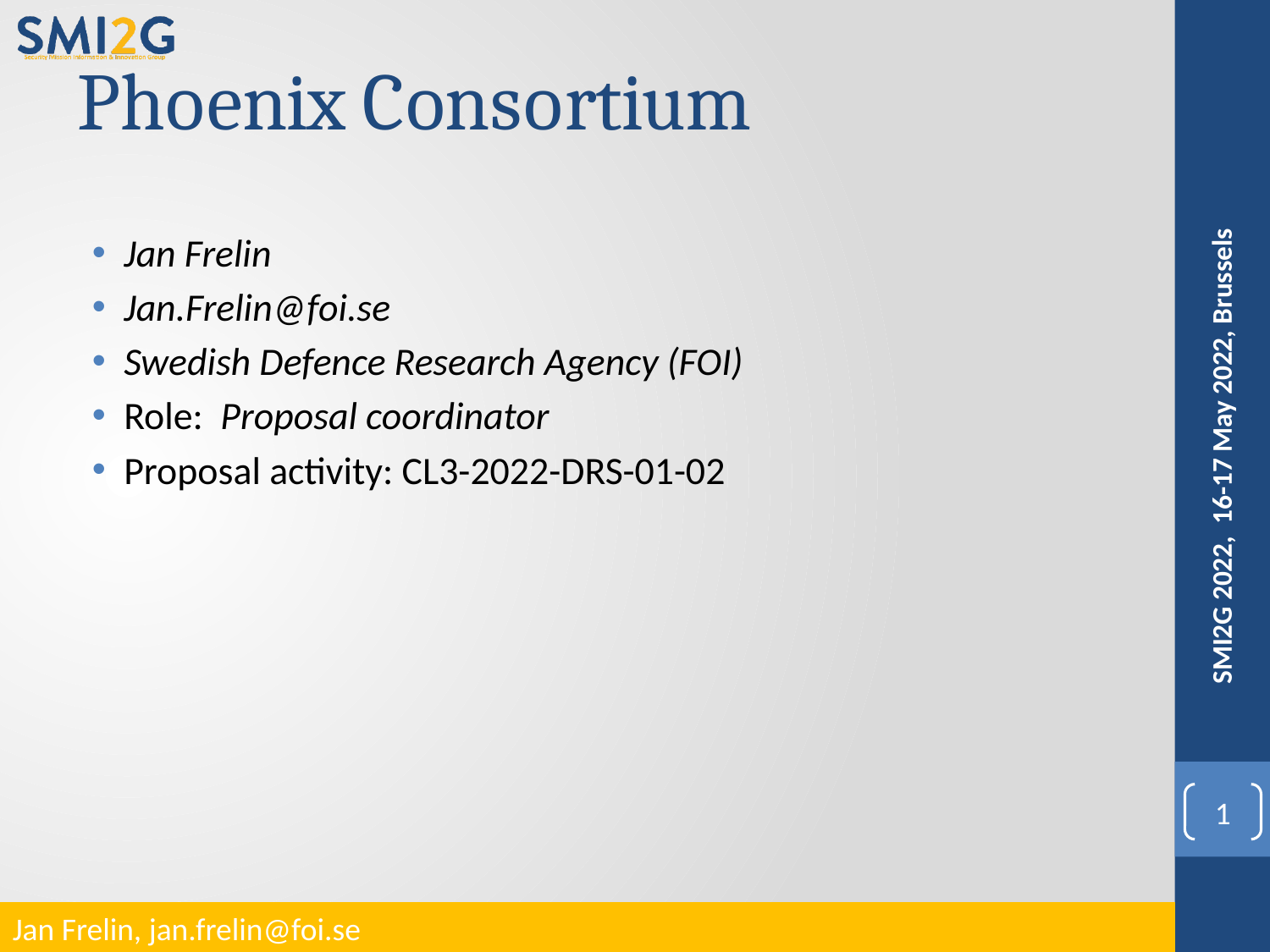

# Phoenix Consortium
Jan Frelin
Jan.Frelin@foi.se
Swedish Defence Research Agency (FOI)
Role:  Proposal coordinator
Proposal activity: CL3-2022-DRS-01-02

SMI2G 2022,  16-17 May 2022, Brussels
1
Jan Frelin, jan.frelin@foi.se